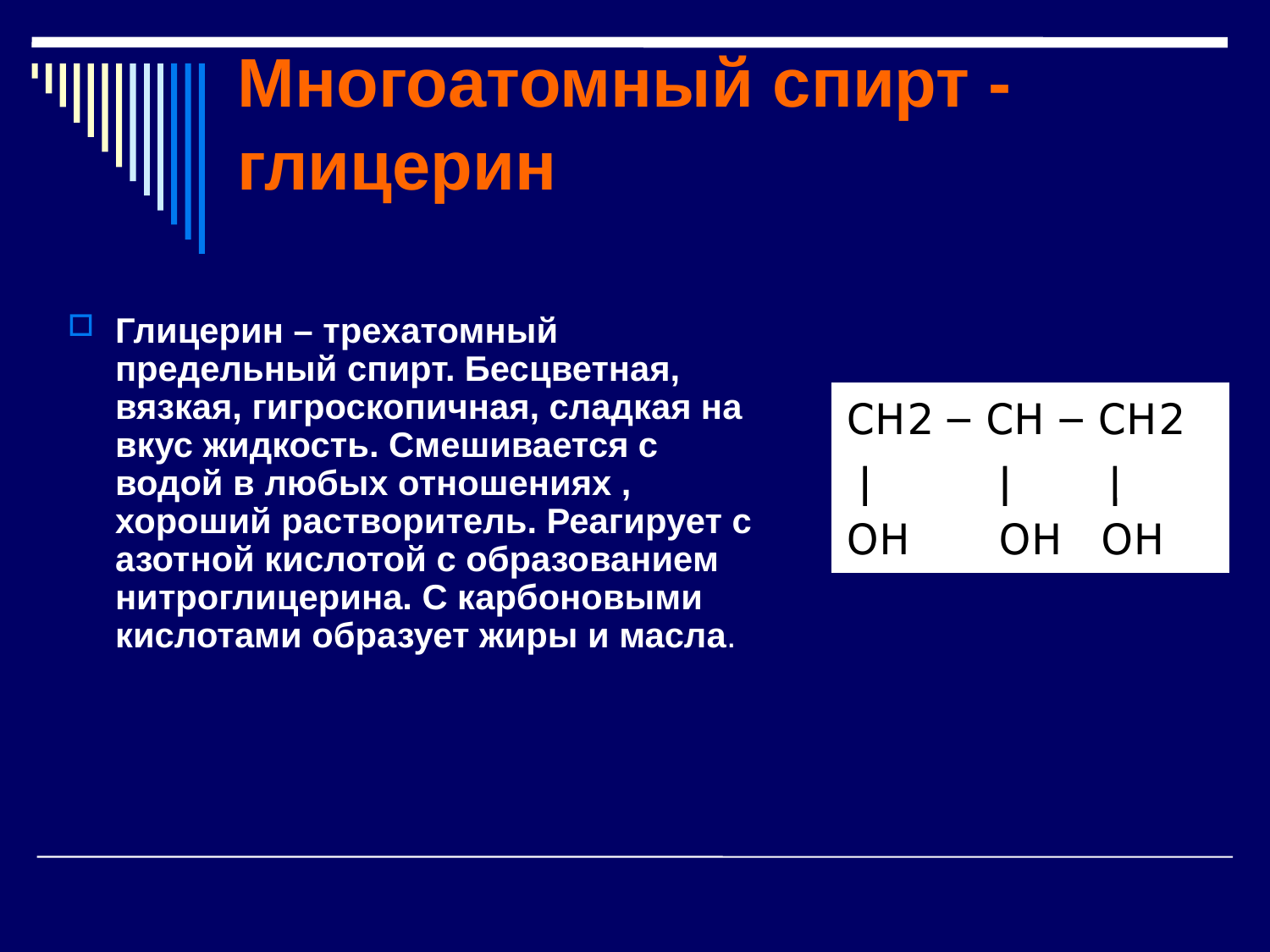

# Многоатомный спирт - глицерин
Глицерин – трехатомный предельный спирт. Бесцветная, вязкая, гигроскопичная, сладкая на вкус жидкость. Смешивается с водой в любых отношениях , хороший растворитель. Реагирует с азотной кислотой с образованием нитроглицерина. С карбоновыми кислотами образует жиры и масла.

CH2 – CH – CH2

OH       OH   OH